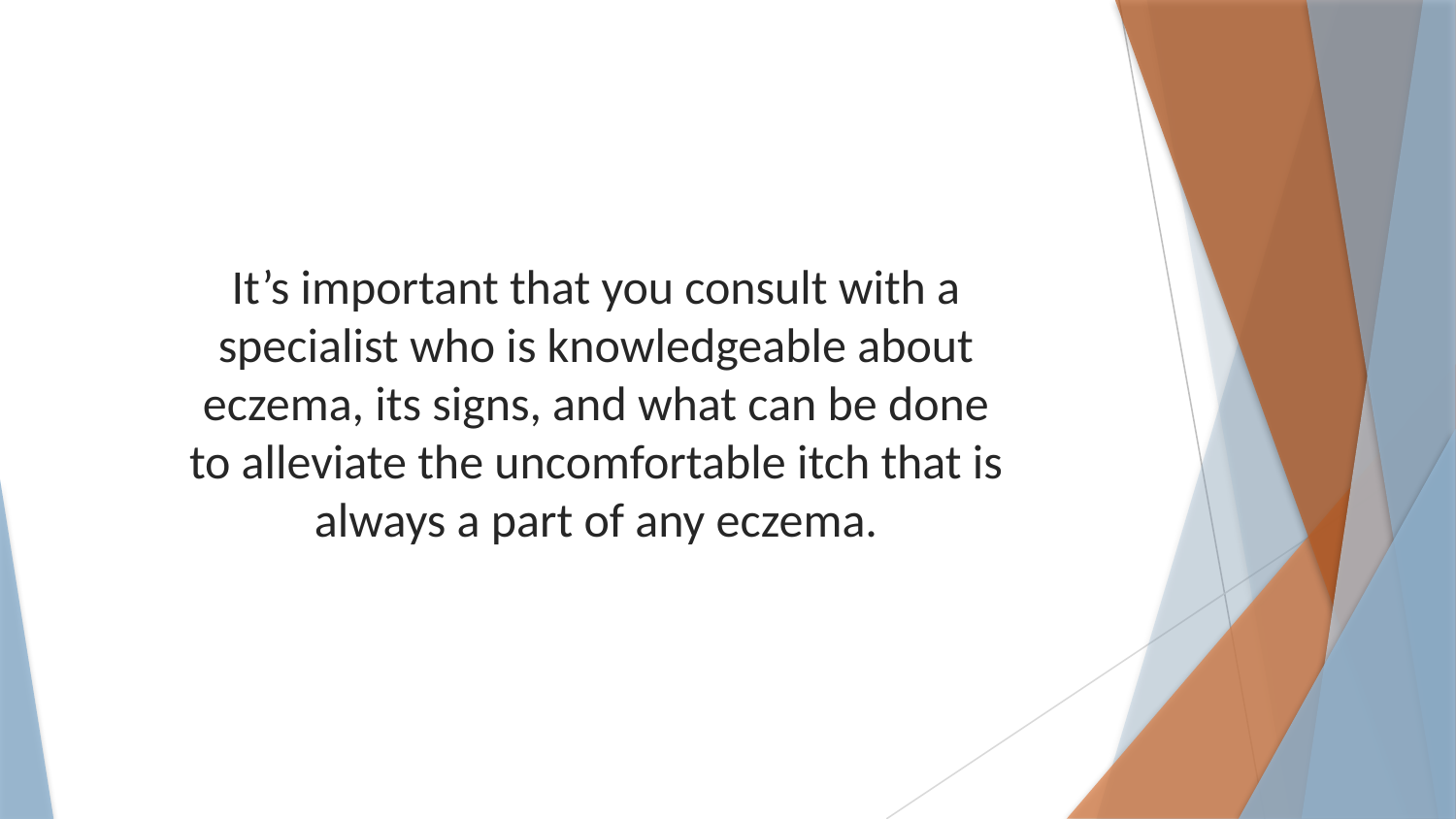

It’s important that you consult with a specialist who is knowledgeable about eczema, its signs, and what can be done to alleviate the uncomfortable itch that is always a part of any eczema.